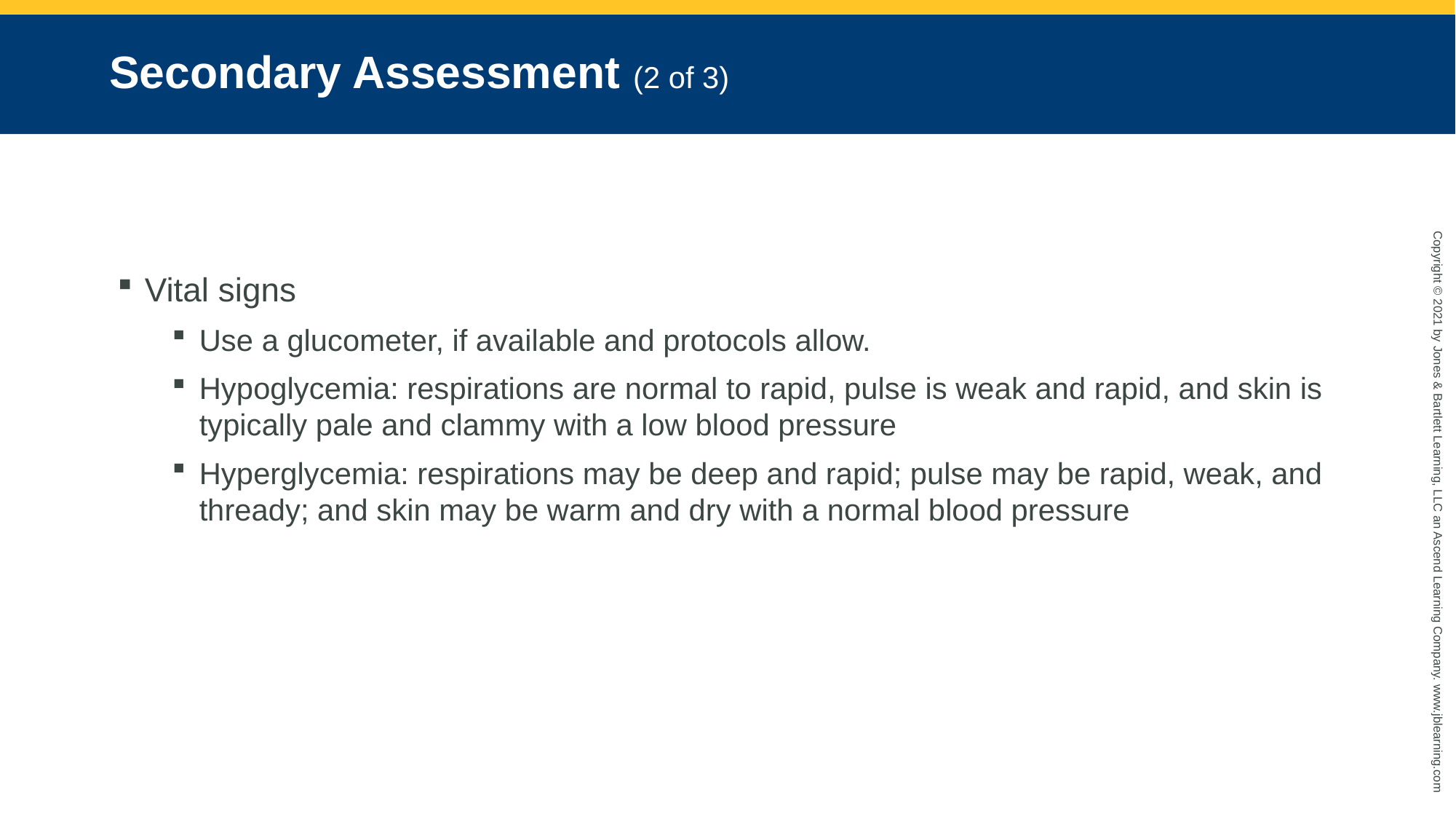

# Secondary Assessment (2 of 3)
Vital signs
Use a glucometer, if available and protocols allow.
Hypoglycemia: respirations are normal to rapid, pulse is weak and rapid, and skin is typically pale and clammy with a low blood pressure
Hyperglycemia: respirations may be deep and rapid; pulse may be rapid, weak, and thready; and skin may be warm and dry with a normal blood pressure